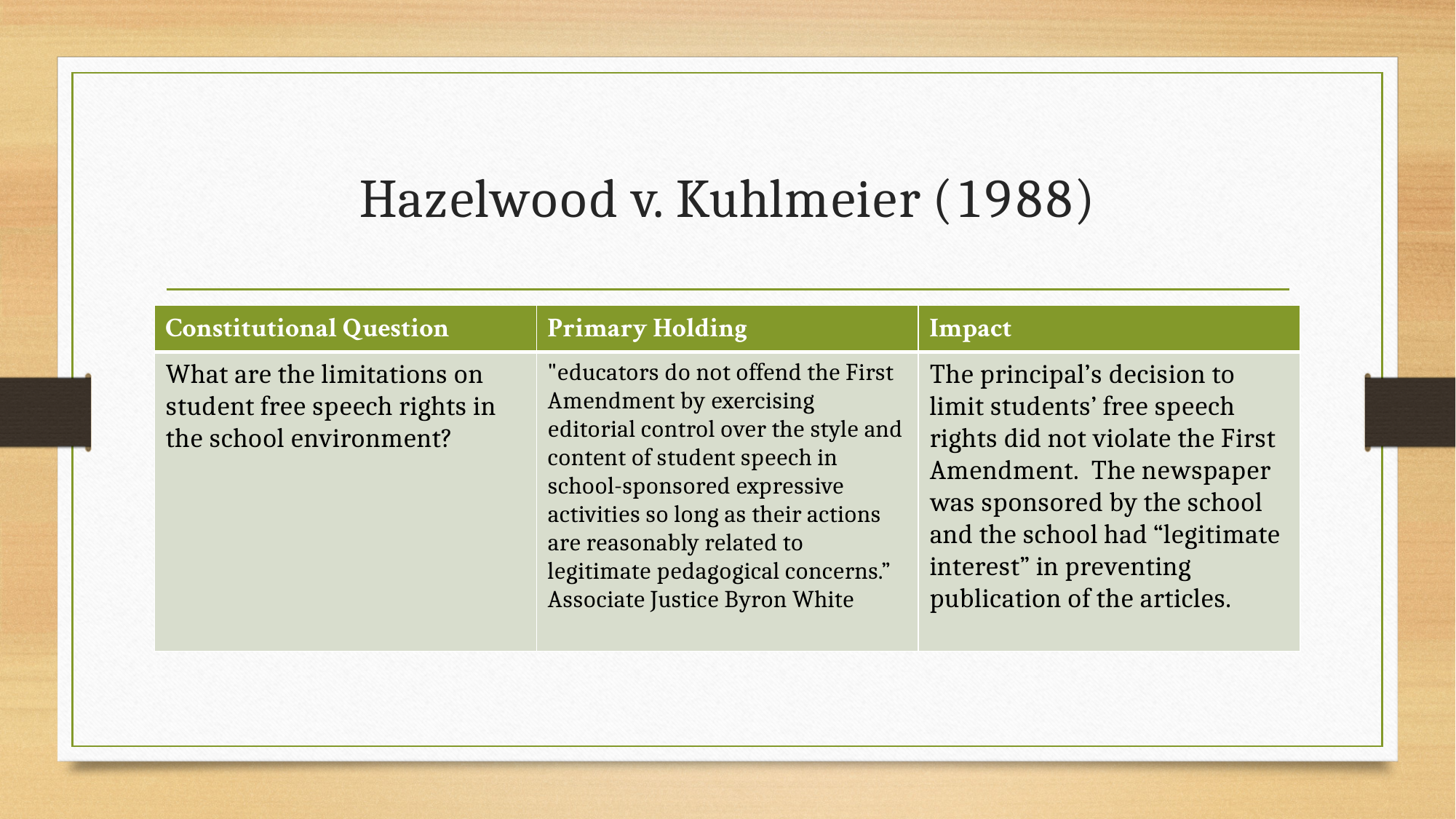

# Hazelwood v. Kuhlmeier (1988)
| Constitutional Question | Primary Holding | Impact |
| --- | --- | --- |
| What are the limitations on student free speech rights in the school environment? | "educators do not offend the First Amendment by exercising editorial control over the style and content of student speech in school-sponsored expressive activities so long as their actions are reasonably related to legitimate pedagogical concerns.” Associate Justice Byron White | The principal’s decision to limit students’ free speech rights did not violate the First Amendment. The newspaper was sponsored by the school and the school had “legitimate interest” in preventing publication of the articles. |